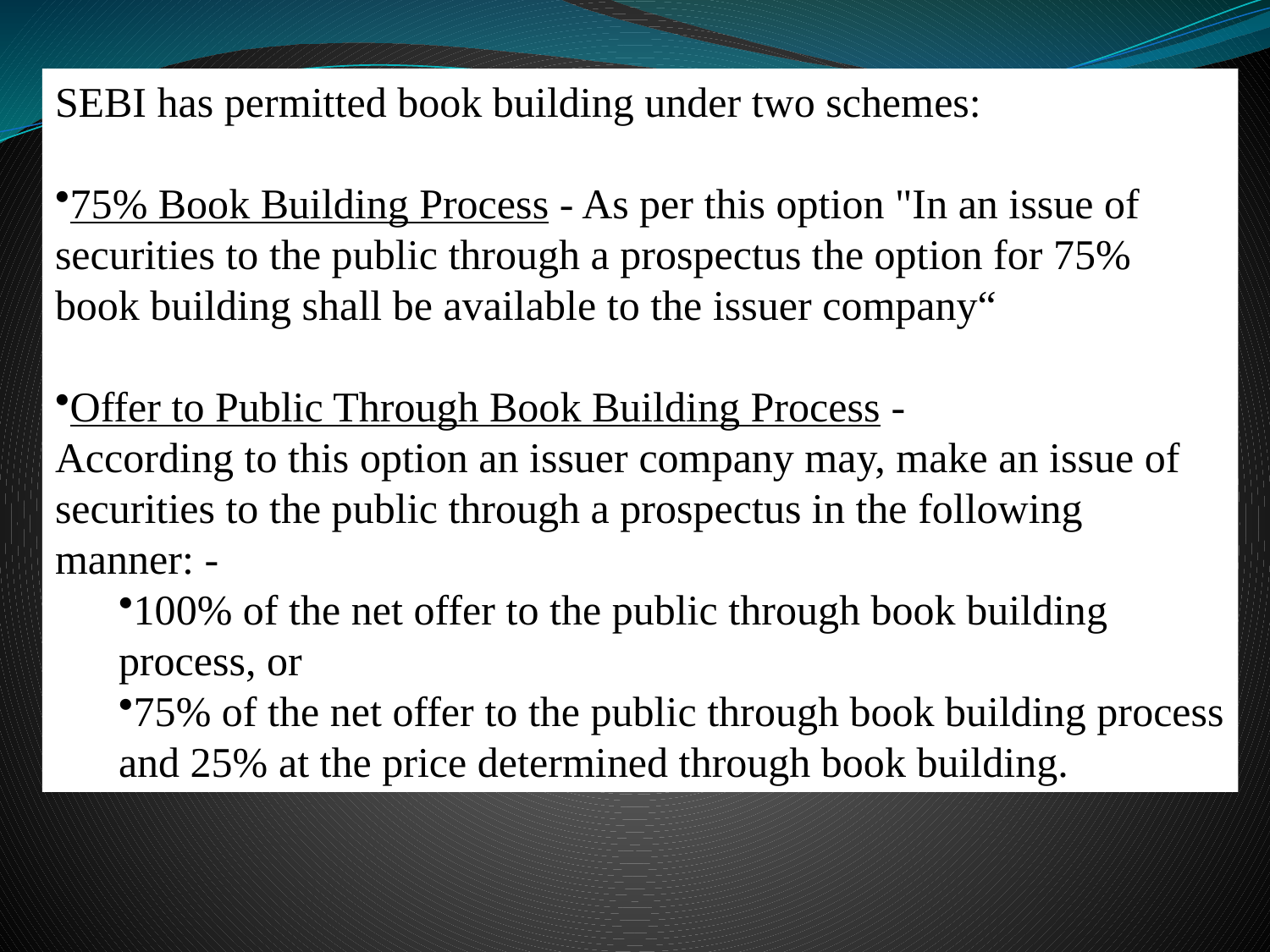

SEBI has permitted book building under two schemes:

75% Book Building Process - As per this option "In an issue of securities to the public through a prospectus the option for 75% book building shall be available to the issuer company“

Offer to Public Through Book Building Process -
According to this option an issuer company may, make an issue of securities to the public through a prospectus in the following manner: -
100% of the net offer to the public through book building process, or
75% of the net offer to the public through book building process and 25% at the price determined through book building.